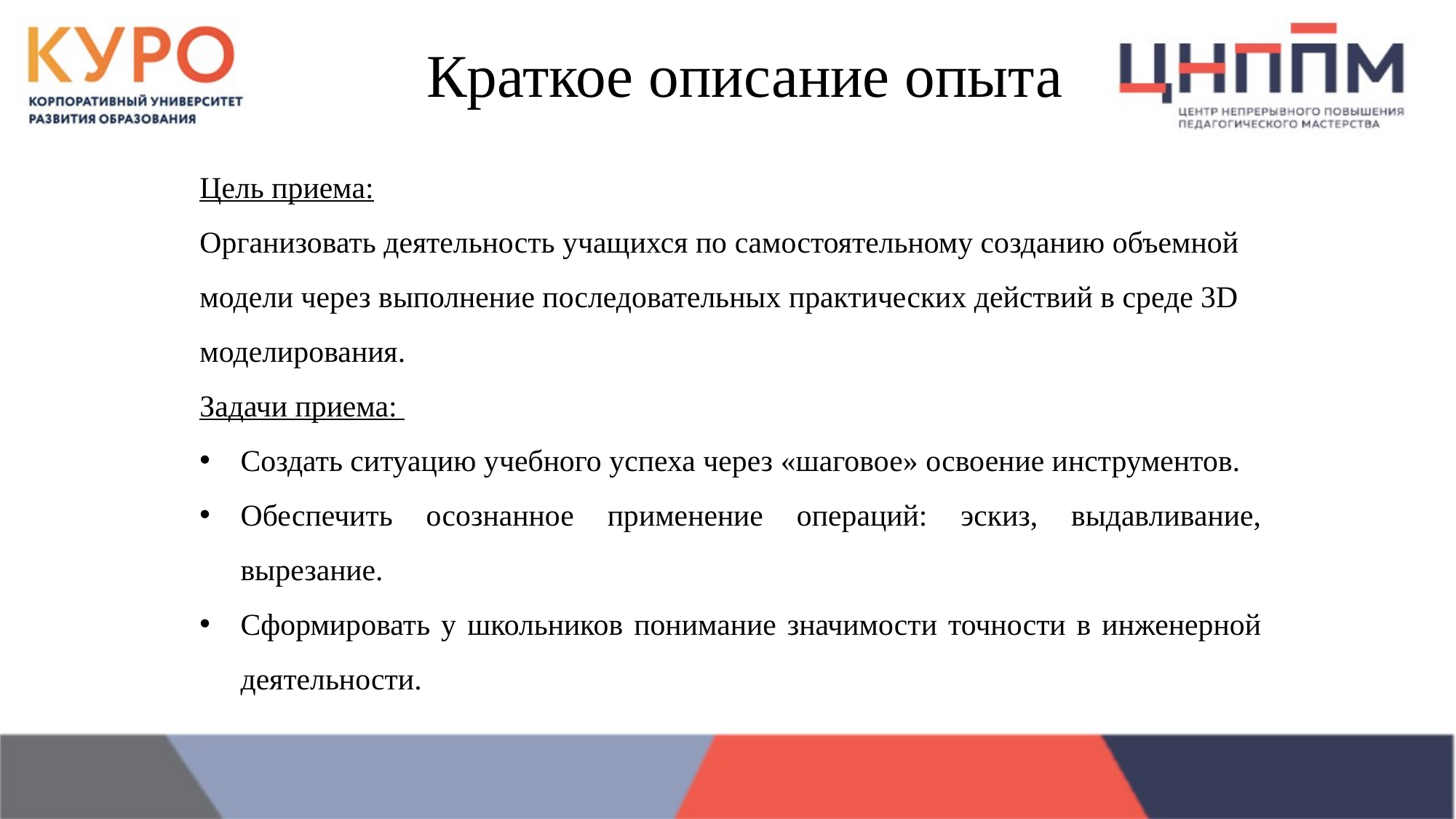

Краткое описание опыта
Цель приема:
Организовать деятельность учащихся по самостоятельному созданию объемной
модели через выполнение последовательных практических действий в среде 3D
моделирования.
Задачи приема:
Создать ситуацию учебного успеха через «шаговое» освоение инструментов.
Обеспечить осознанное применение операций: эскиз, выдавливание, вырезание.
Сформировать у школьников понимание значимости точности в инженерной деятельности.